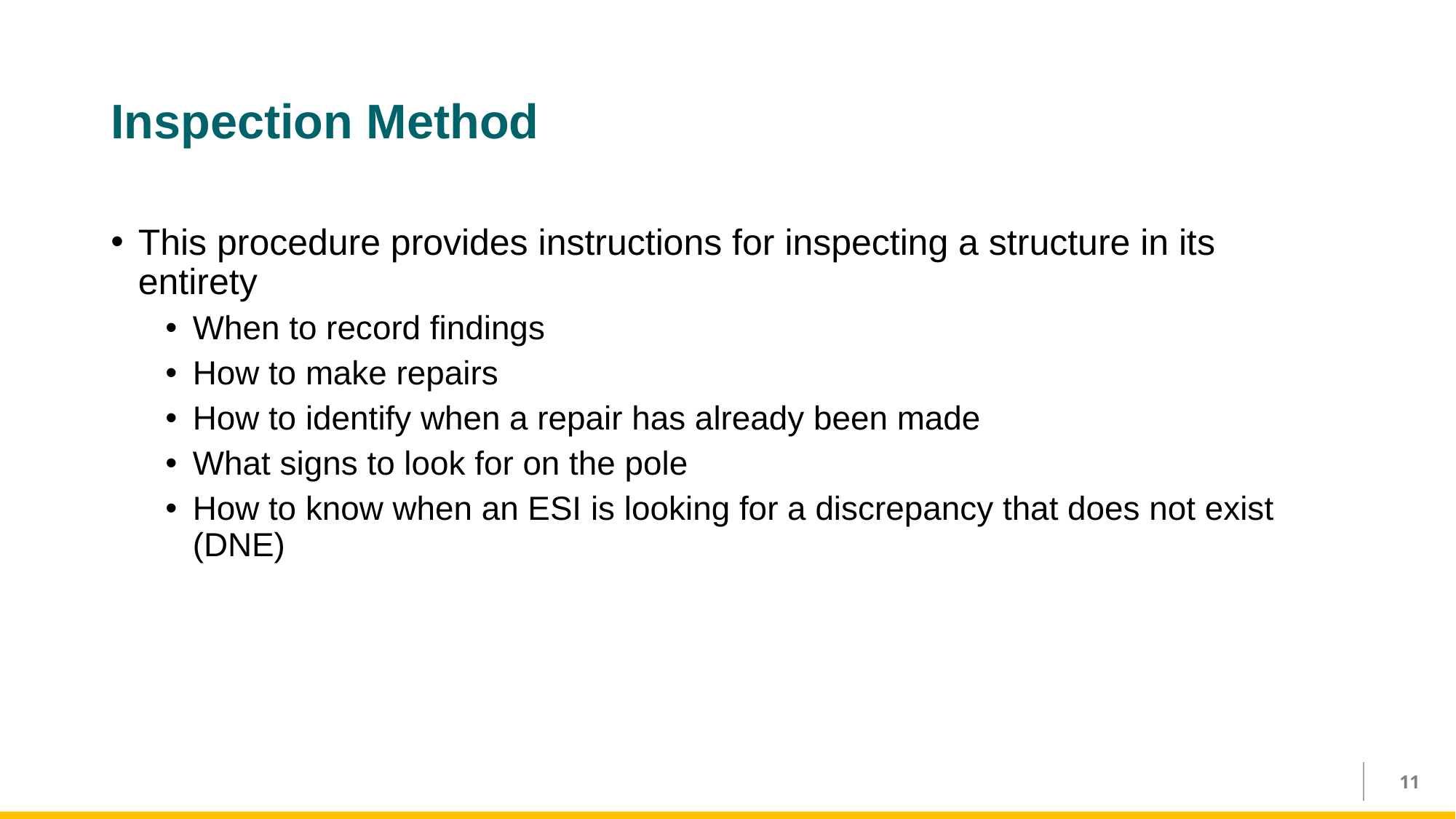

# Inspection Method
This procedure provides instructions for inspecting a structure in its entirety
When to record findings
How to make repairs
How to identify when a repair has already been made
What signs to look for on the pole
How to know when an ESI is looking for a discrepancy that does not exist (DNE)